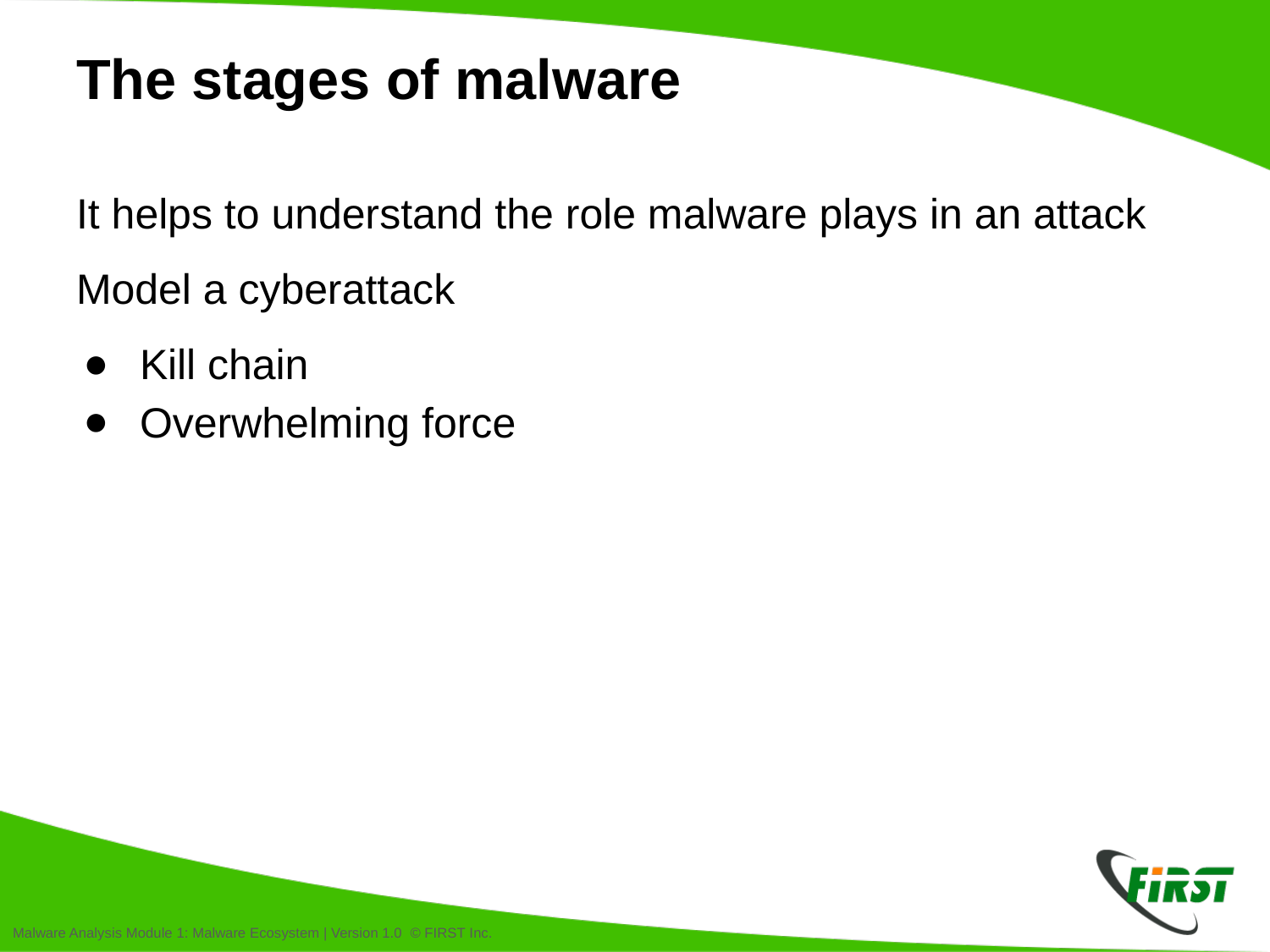

# The stages of malware
It helps to understand the role malware plays in an attack
Model a cyberattack
Kill chain
Overwhelming force